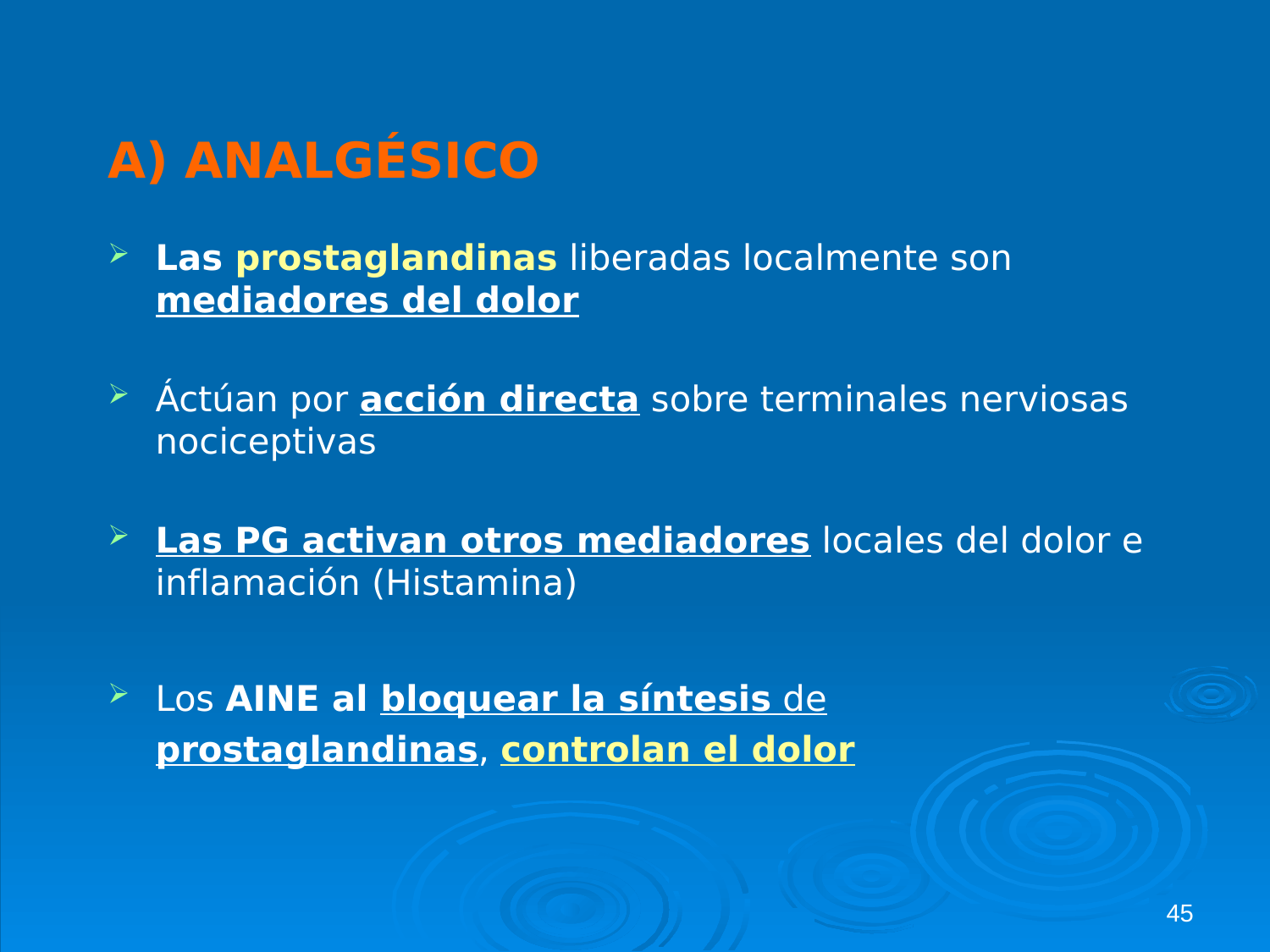

A) ANALGÉSICO

Las prostaglandinas liberadas localmente son  mediadores del dolor

Áctúan por acción directa sobre terminales nerviosas nociceptivas

Las PG activan otros mediadores locales del dolor e inflamación (Histamina)

Los AINE al bloquear la síntesis de prostaglandinas, controlan el dolor

45